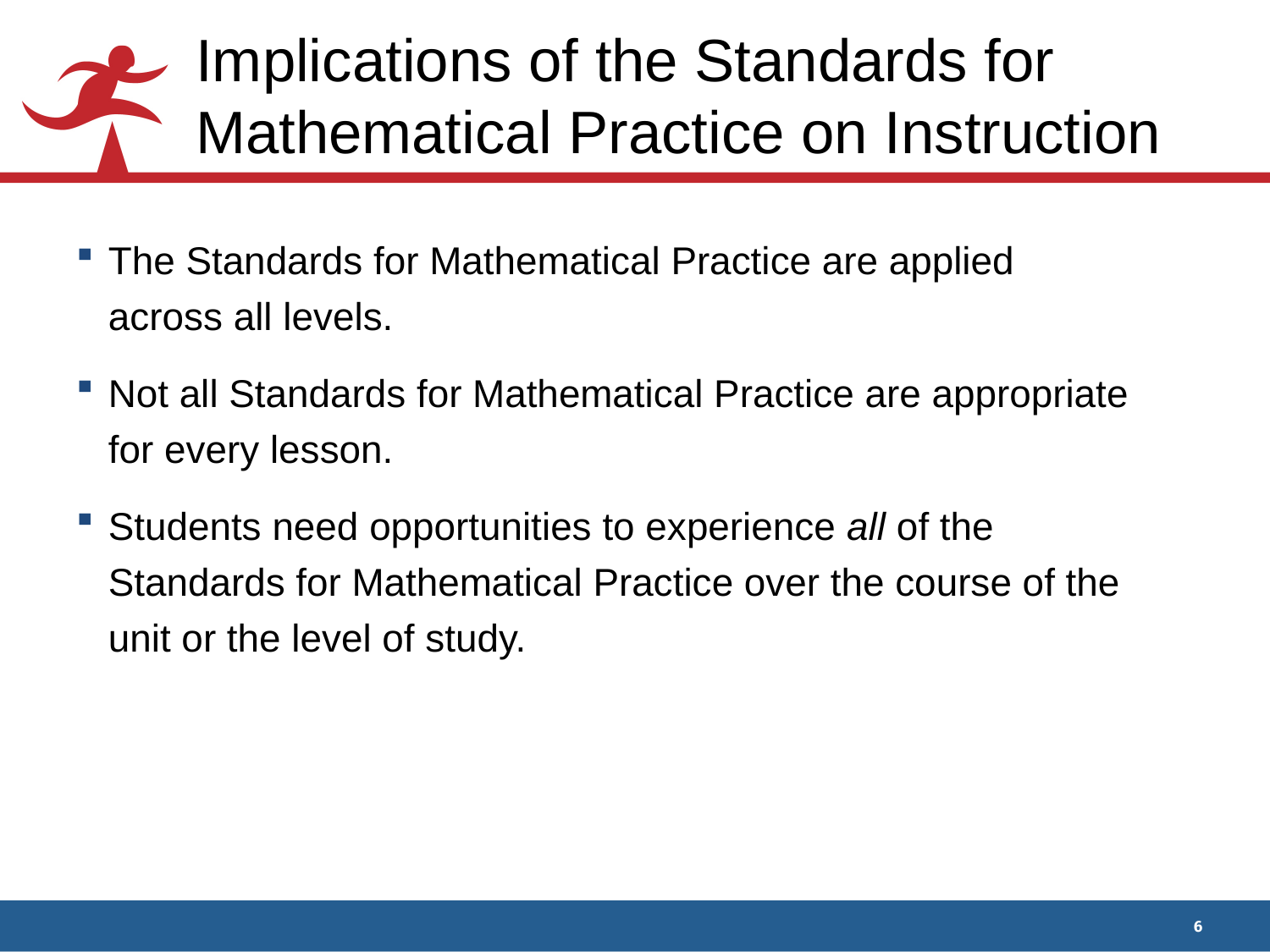

# Implications of the Standards for Mathematical Practice on Instruction
The Standards for Mathematical Practice are applied
across all levels.
Not all Standards for Mathematical Practice are appropriate for every lesson.
Students need opportunities to experience all of the Standards for Mathematical Practice over the course of the unit or the level of study.